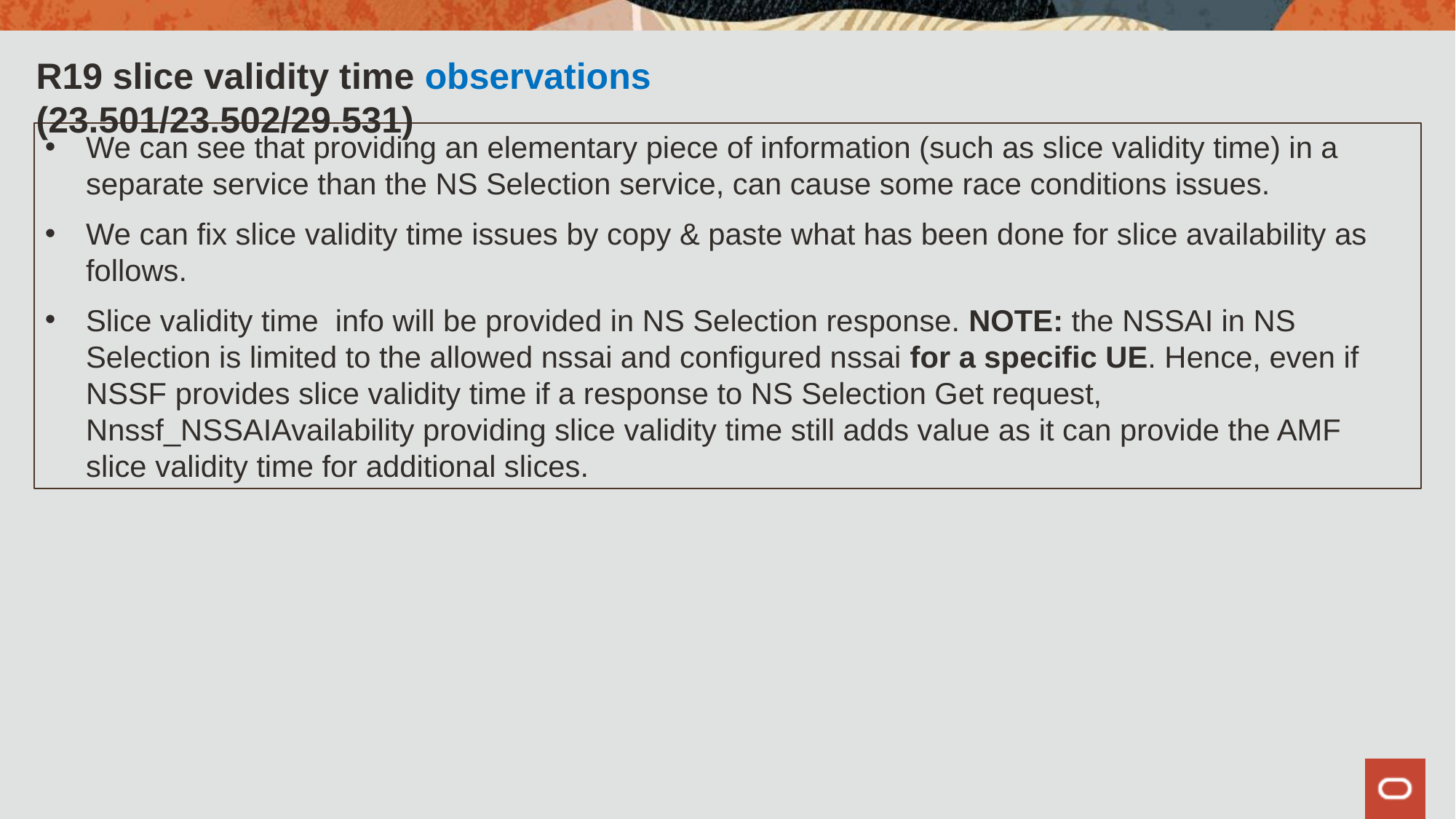

R19 slice validity time observations (23.501/23.502/29.531)
We can see that providing an elementary piece of information (such as slice validity time) in a separate service than the NS Selection service, can cause some race conditions issues.
We can fix slice validity time issues by copy & paste what has been done for slice availability as follows.
Slice validity time  info will be provided in NS Selection response. NOTE: the NSSAI in NS Selection is limited to the allowed nssai and configured nssai for a specific UE. Hence, even if NSSF provides slice validity time if a response to NS Selection Get request, Nnssf_NSSAIAvailability providing slice validity time still adds value as it can provide the AMF slice validity time for additional slices.